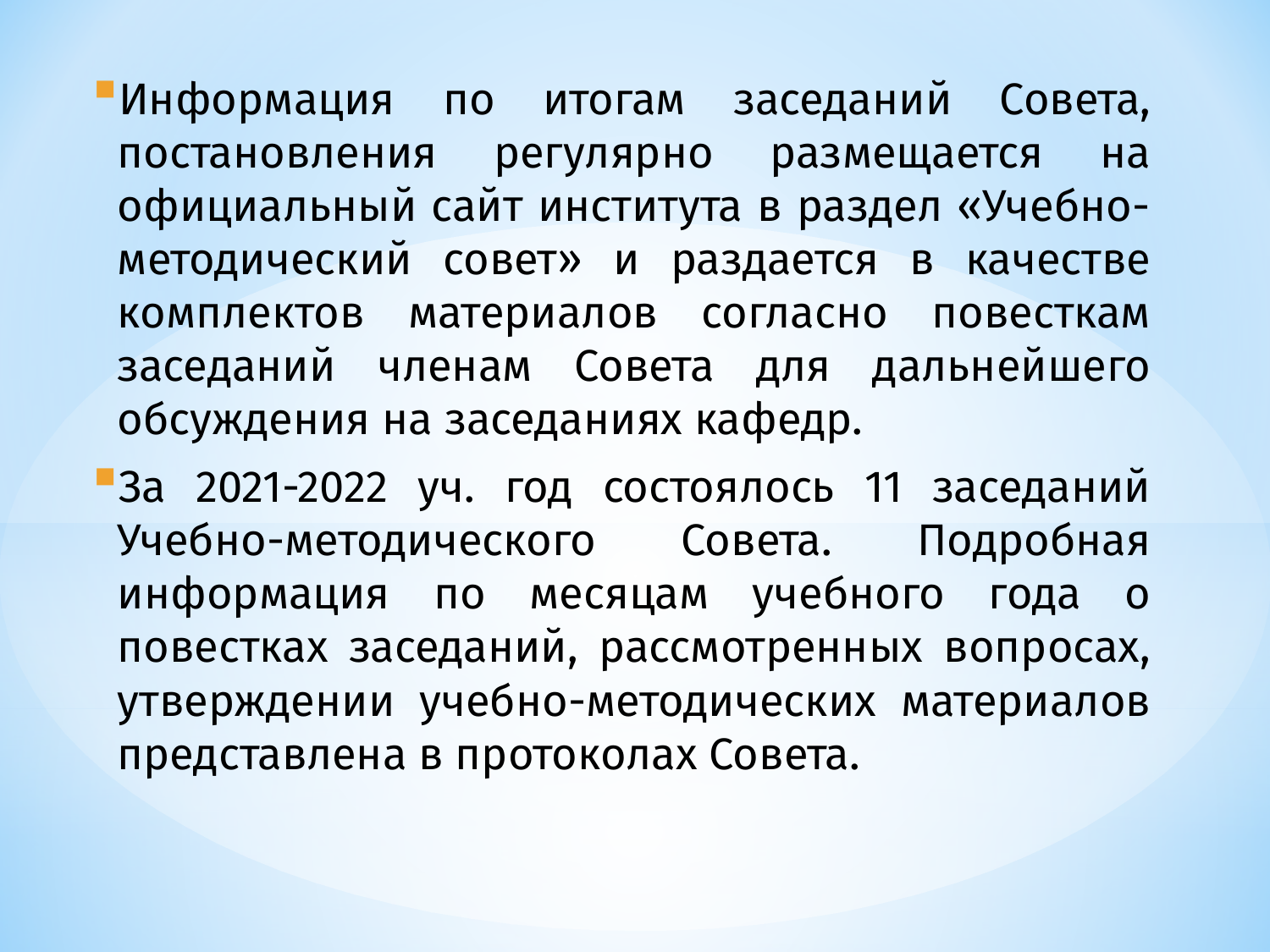

Информация по итогам заседаний Совета, постановления регулярно размещается на официальный сайт института в раздел «Учебно-методический совет» и раздается в качестве комплектов материалов согласно повесткам заседаний членам Совета для дальнейшего обсуждения на заседаниях кафедр.
За 2021-2022 уч. год состоялось 11 заседаний Учебно-методического Совета. Подробная информация по месяцам учебного года о повестках заседаний, рассмотренных вопросах, утверждении учебно-методических материалов представлена в протоколах Совета.